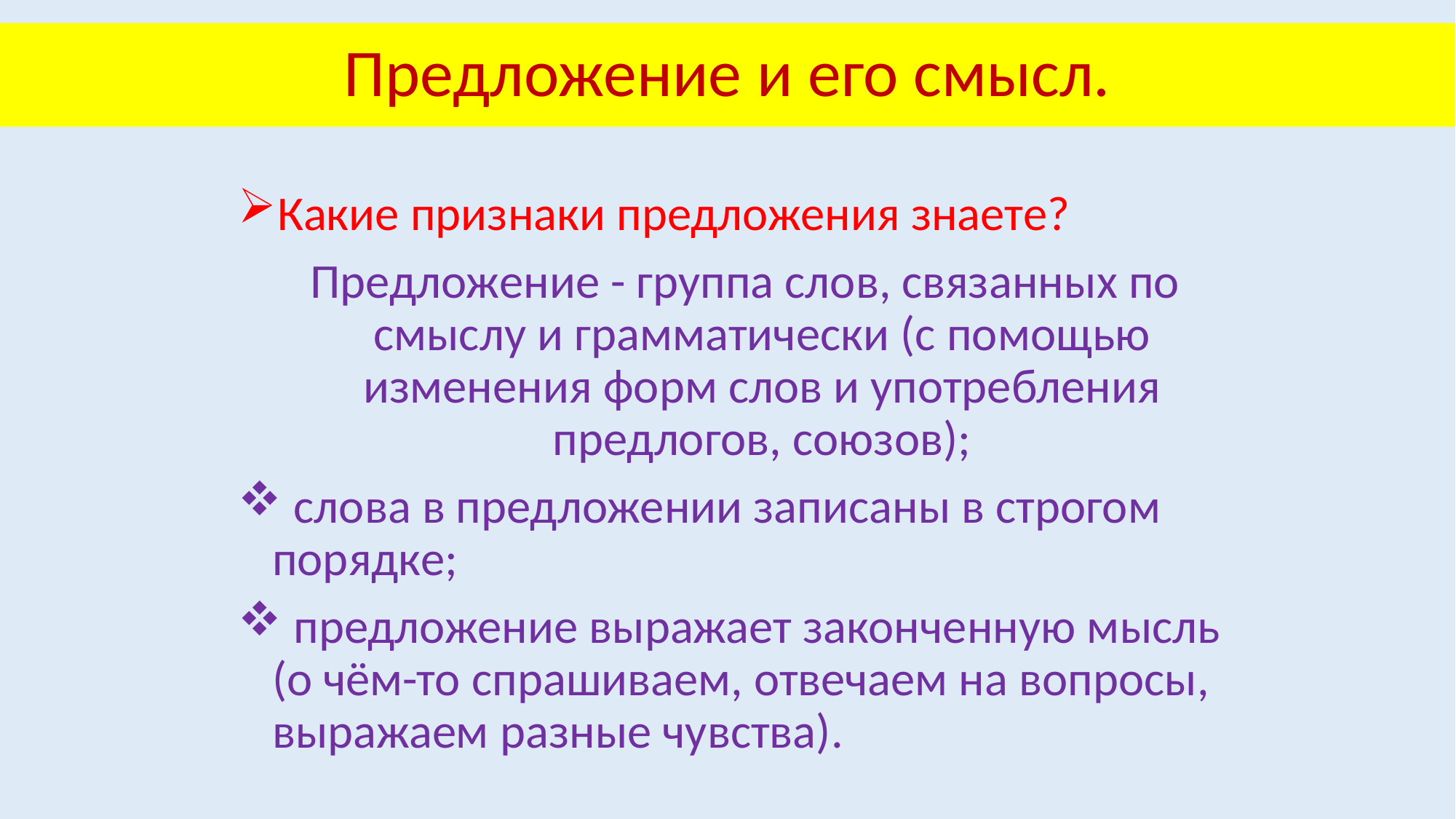

# Предложение и его смысл.
Какие признаки предложения знаете?
Предложение - группа слов, связанных по смыслу и грамматически (с помощью изменения форм слов и употребления предлогов, союзов);
 слова в предложении записаны в строгом порядке;
 предложение выражает законченную мысль (о чём-то спрашиваем, отвечаем на вопросы, выражаем разные чувства).